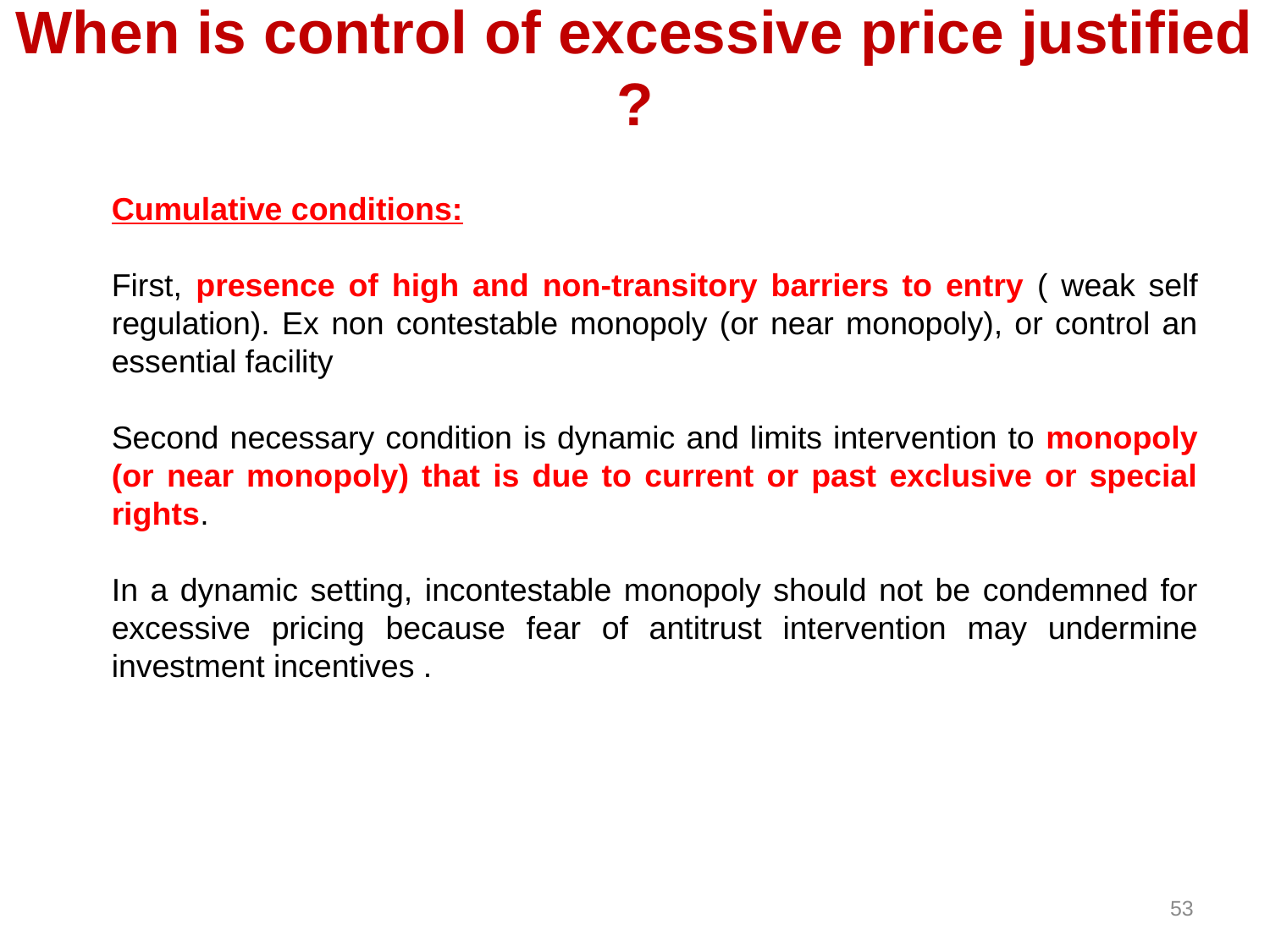

# When is control of excessive price justified ?
Cumulative conditions:

First, presence of high and non-transitory barriers to entry ( weak self regulation). Ex non contestable monopoly (or near monopoly), or control an essential facility

Second necessary condition is dynamic and limits intervention to monopoly (or near monopoly) that is due to current or past exclusive or special rights.

In a dynamic setting, incontestable monopoly should not be condemned for excessive pricing because fear of antitrust intervention may undermine investment incentives .

53